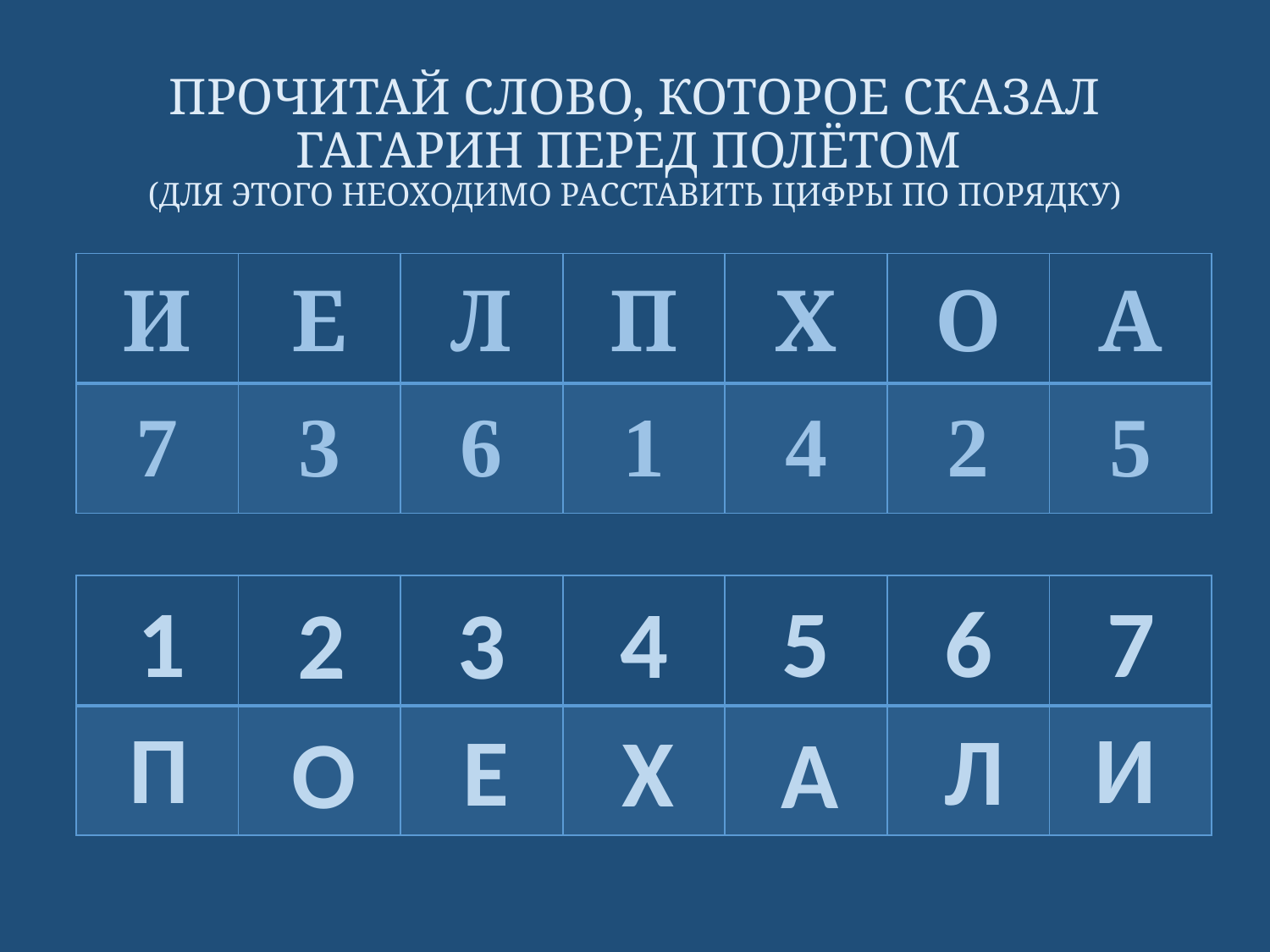

# ПРОЧИТАЙ СЛОВО, КОТОРОЕ СКАЗАЛ ГАГАРИН ПЕРЕД ПОЛЁТОМ (ДЛЯ ЭТОГО НЕОХОДИМО РАССТАВИТЬ ЦИФРЫ ПО ПОРЯДКУ)
| И | Е | Л | П | Х | О | А |
| --- | --- | --- | --- | --- | --- | --- |
| 7 | 3 | 6 | 1 | 4 | 2 | 5 |
|  |  |  |  |  |  |  |
| --- | --- | --- | --- | --- | --- | --- |
|  |  |  |  |  |  |  |
1
5
6
7
4
2
3
П
И
Л
Е
Х
О
А